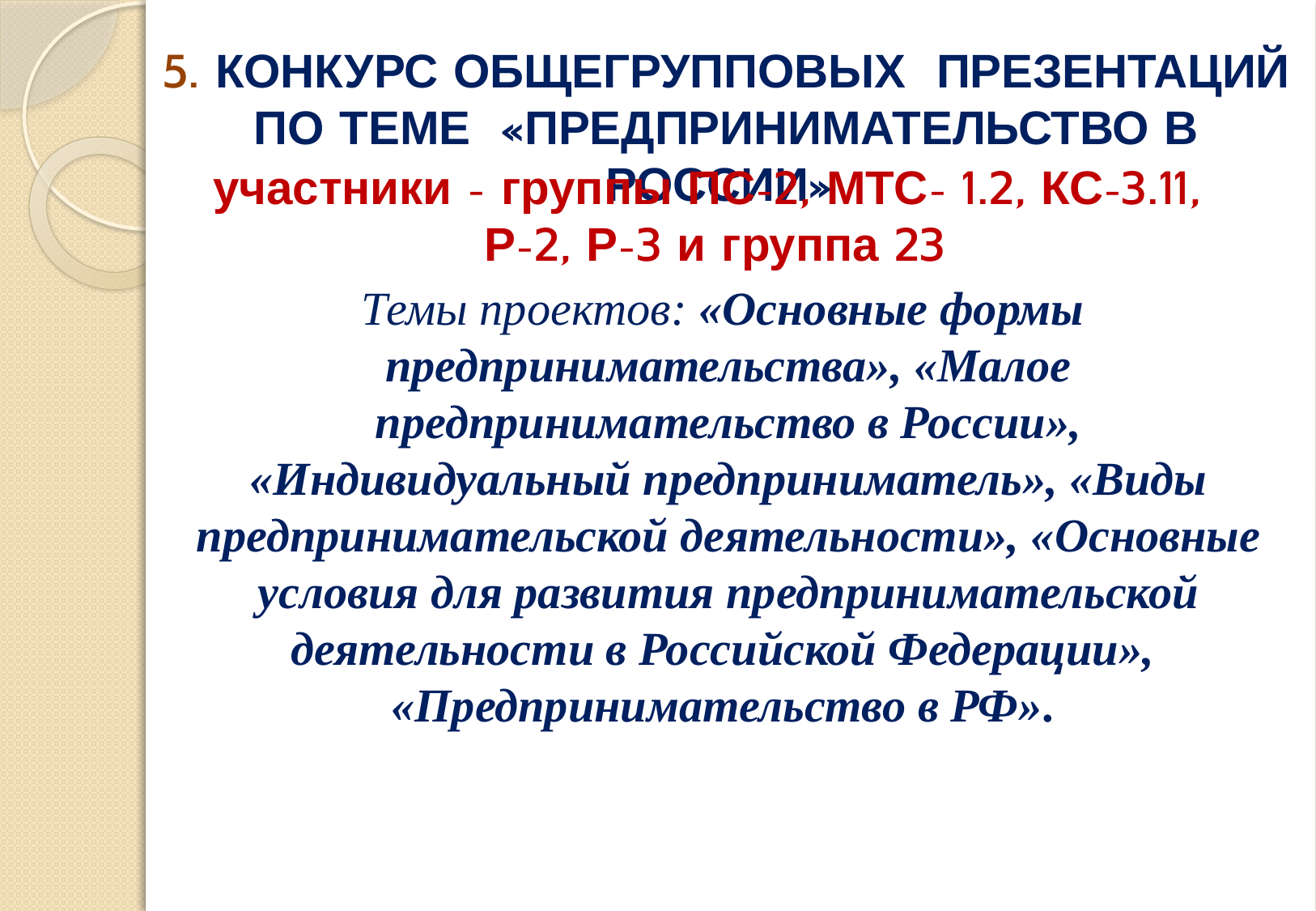

5. КОНКУРС ОБЩЕГРУППОВЫХ  ПРЕЗЕНТАЦИЙ ПО ТЕМЕ  «ПРЕДПРИНИМАТЕЛЬСТВО В РОССИИ»
участники - группы ПС-2, МТС- 1.2, КС-3.11,
Р-2, Р-3 и группа 23
Темы проектов: «Основные формы предпринимательства», «Малое предпринимательство в России», «Индивидуальный предприниматель», «Виды предпринимательской деятельности», «Основные условия для развития предпринимательской деятельности в Российской Федерации»,
«Предпринимательство в РФ».